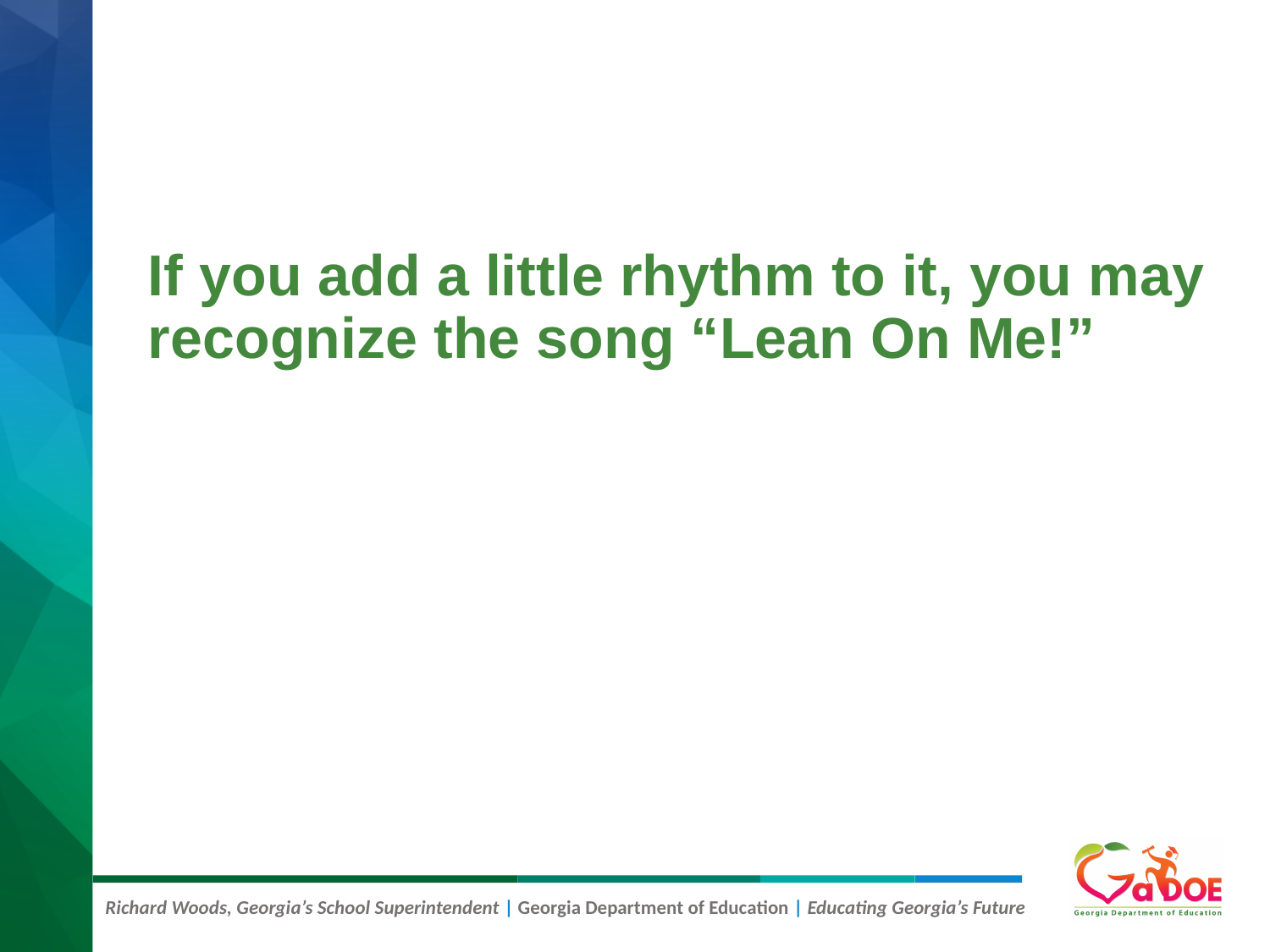

# If you add a little rhythm to it, you may recognize the song “Lean On Me!”